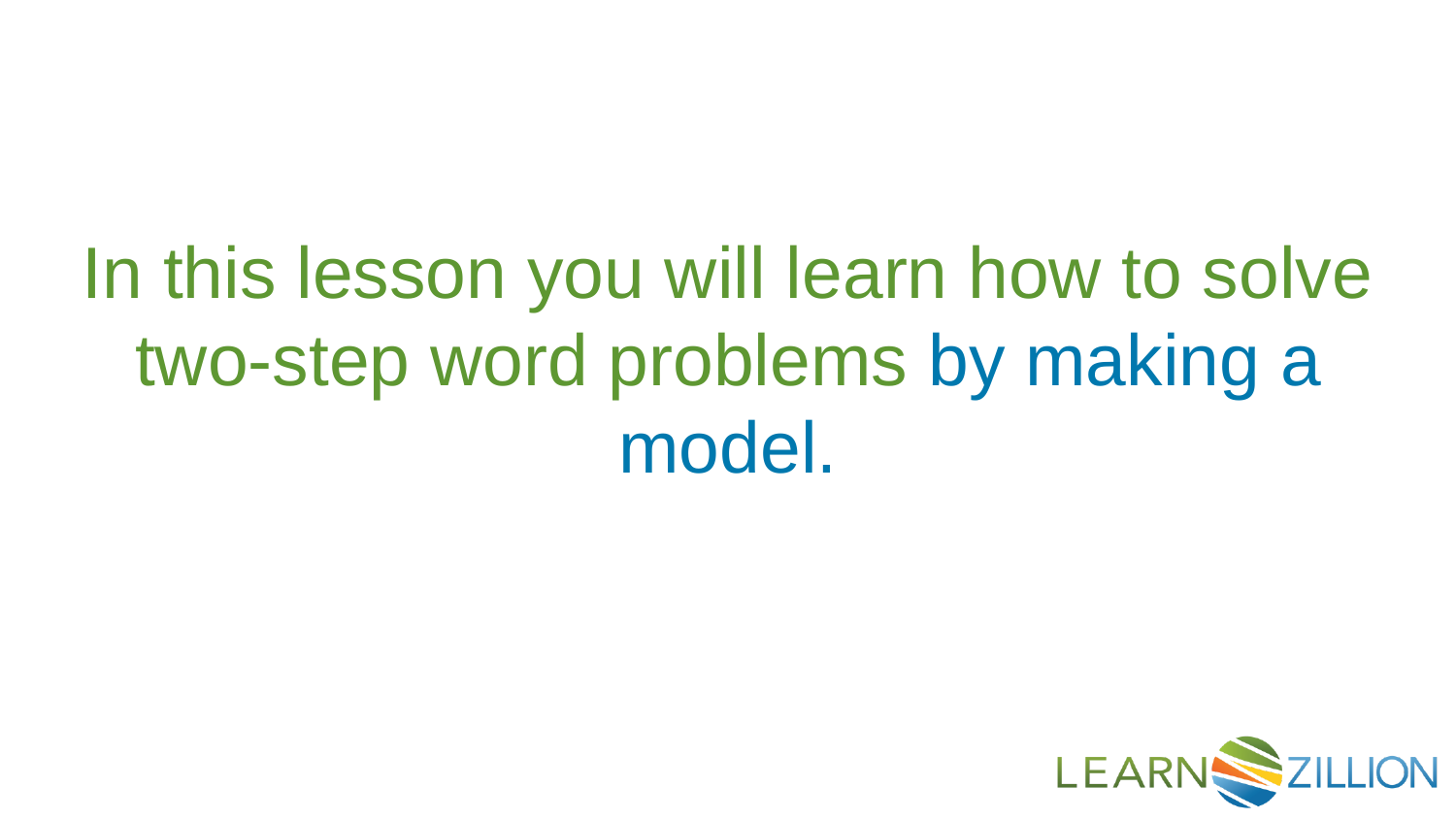

In this lesson you will learn how to solve two-step word problems by making a model.